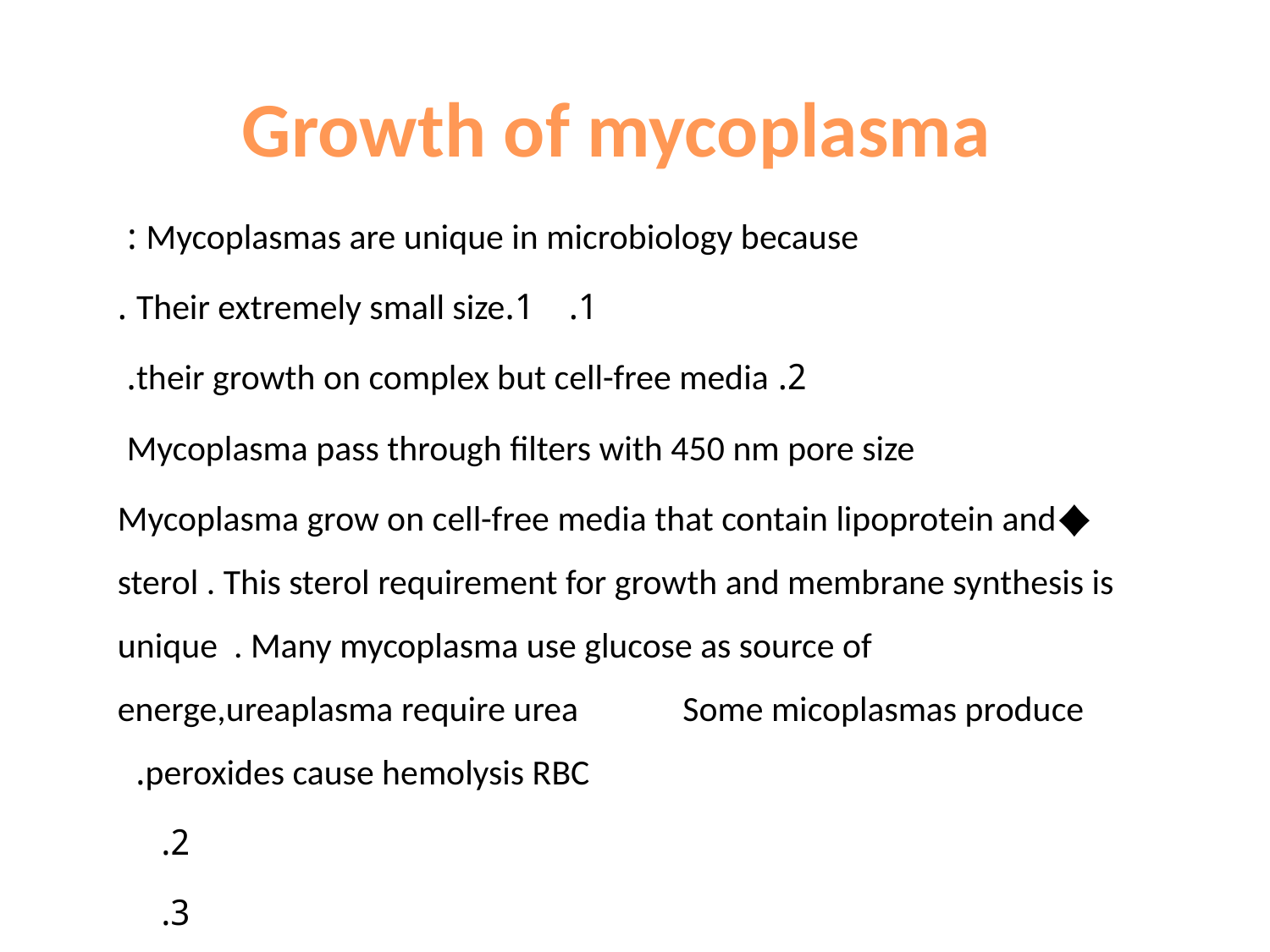

# Growth of mycoplasma
  Mycoplasmas are unique in microbiology because :
1.Their extremely small size .
2. their growth on complex but cell-free media.
Mycoplasma pass through filters with 450 nm pore size
♦Mycoplasma grow on cell-free media that contain lipoprotein and sterol . This sterol requirement for growth and membrane synthesis is unique  . Many mycoplasma use glucose as source of energe,ureaplasma require urea             Some micoplasmas produce peroxides cause hemolysis RBC.